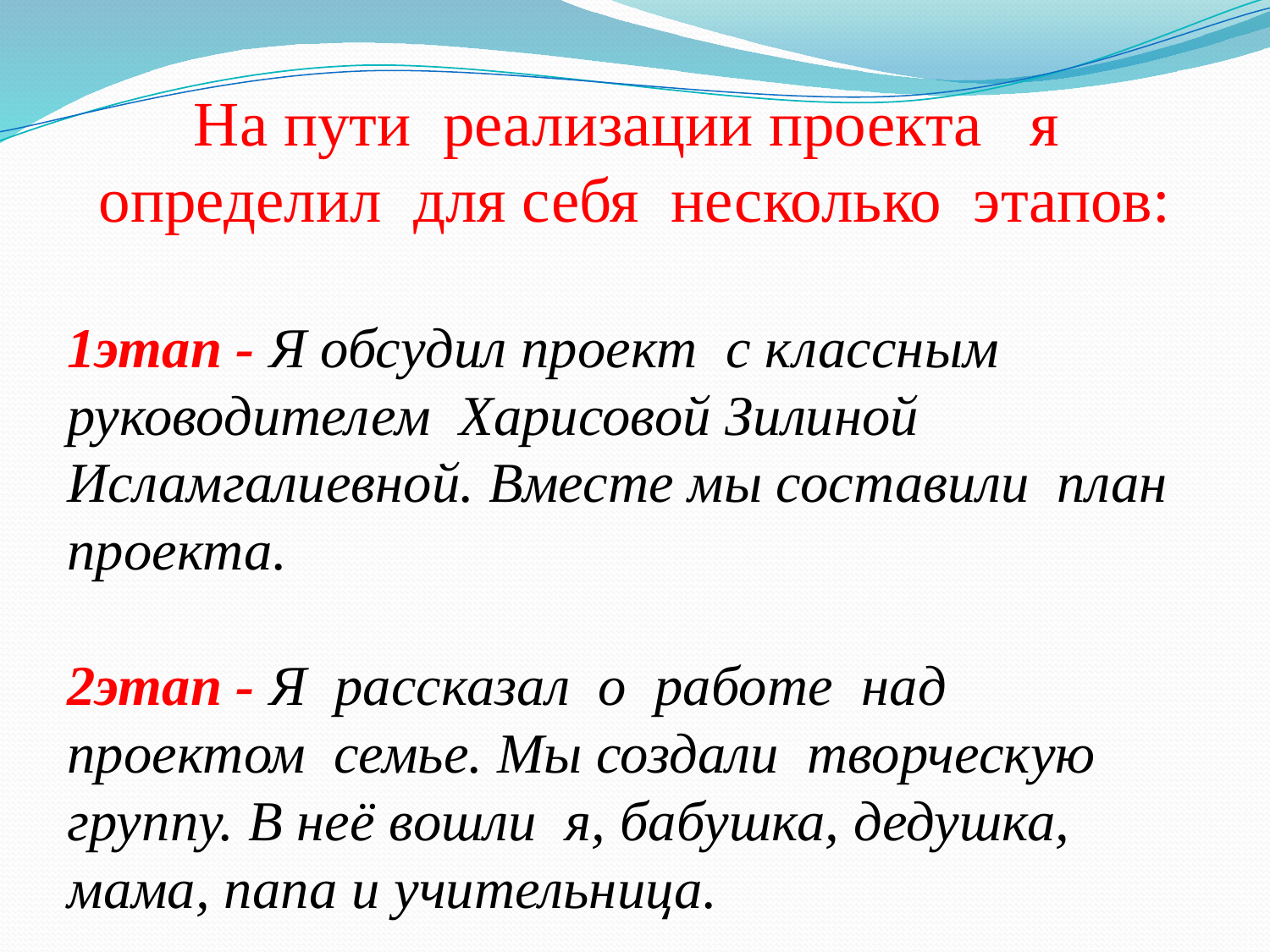

На пути  реализации проекта   я  определил  для себя  несколько  этапов:

1этап - Я обсудил проект  с классным руководителем  Харисовой Зилиной Исламгалиевной. Вместе мы составили  план  проекта.

2этап - Я  рассказал  о  работе  над  проектом  семье. Мы создали  творческую  группу. В неё вошли  я, бабушка, дедушка, мама, папа и учительница.